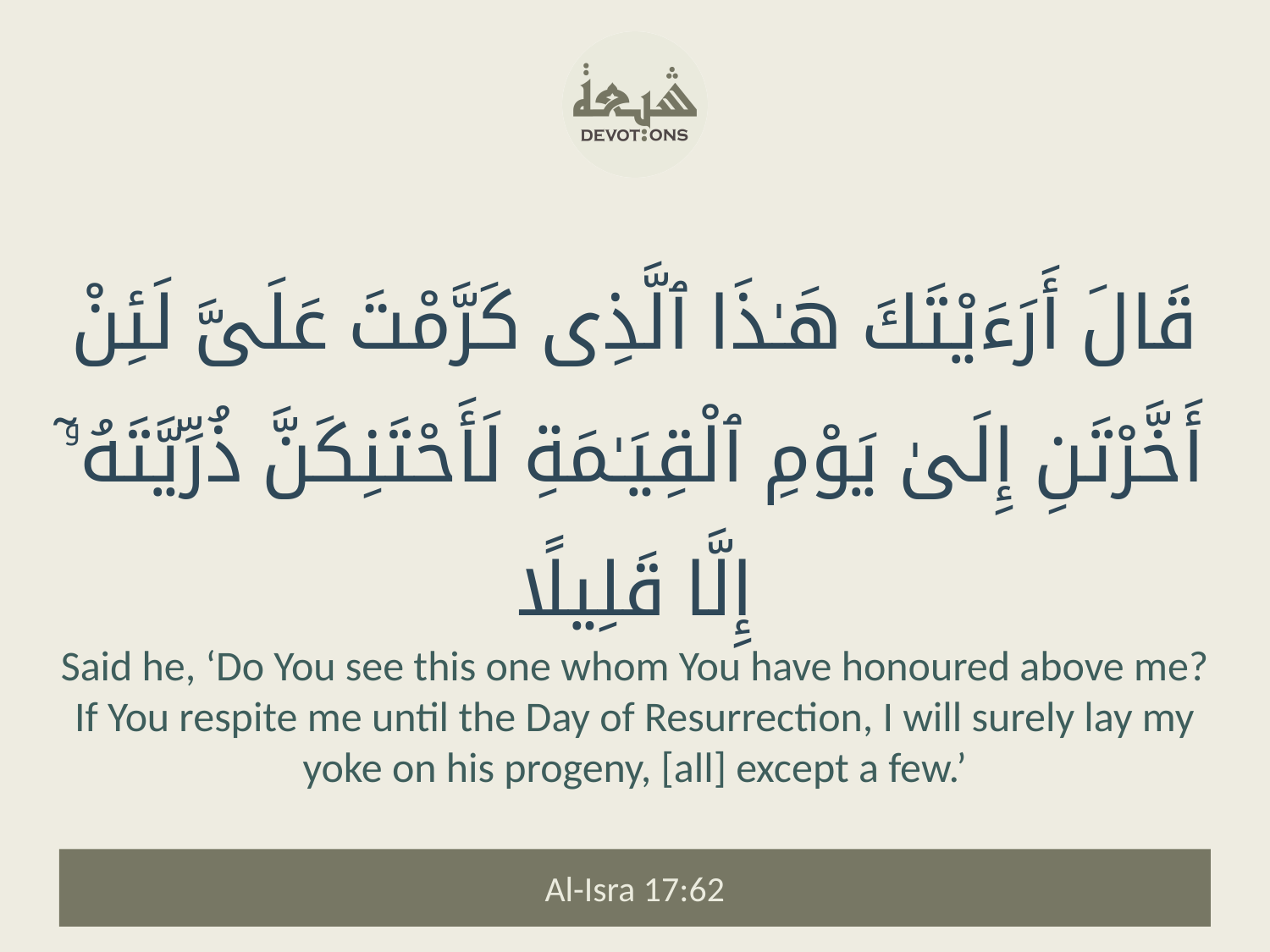

قَالَ أَرَءَيْتَكَ هَـٰذَا ٱلَّذِى كَرَّمْتَ عَلَىَّ لَئِنْ أَخَّرْتَنِ إِلَىٰ يَوْمِ ٱلْقِيَـٰمَةِ لَأَحْتَنِكَنَّ ذُرِّيَّتَهُۥٓ إِلَّا قَلِيلًا
Said he, ‘Do You see this one whom You have honoured above me? If You respite me until the Day of Resurrection, I will surely lay my yoke on his progeny, [all] except a few.’
Al-Isra 17:62